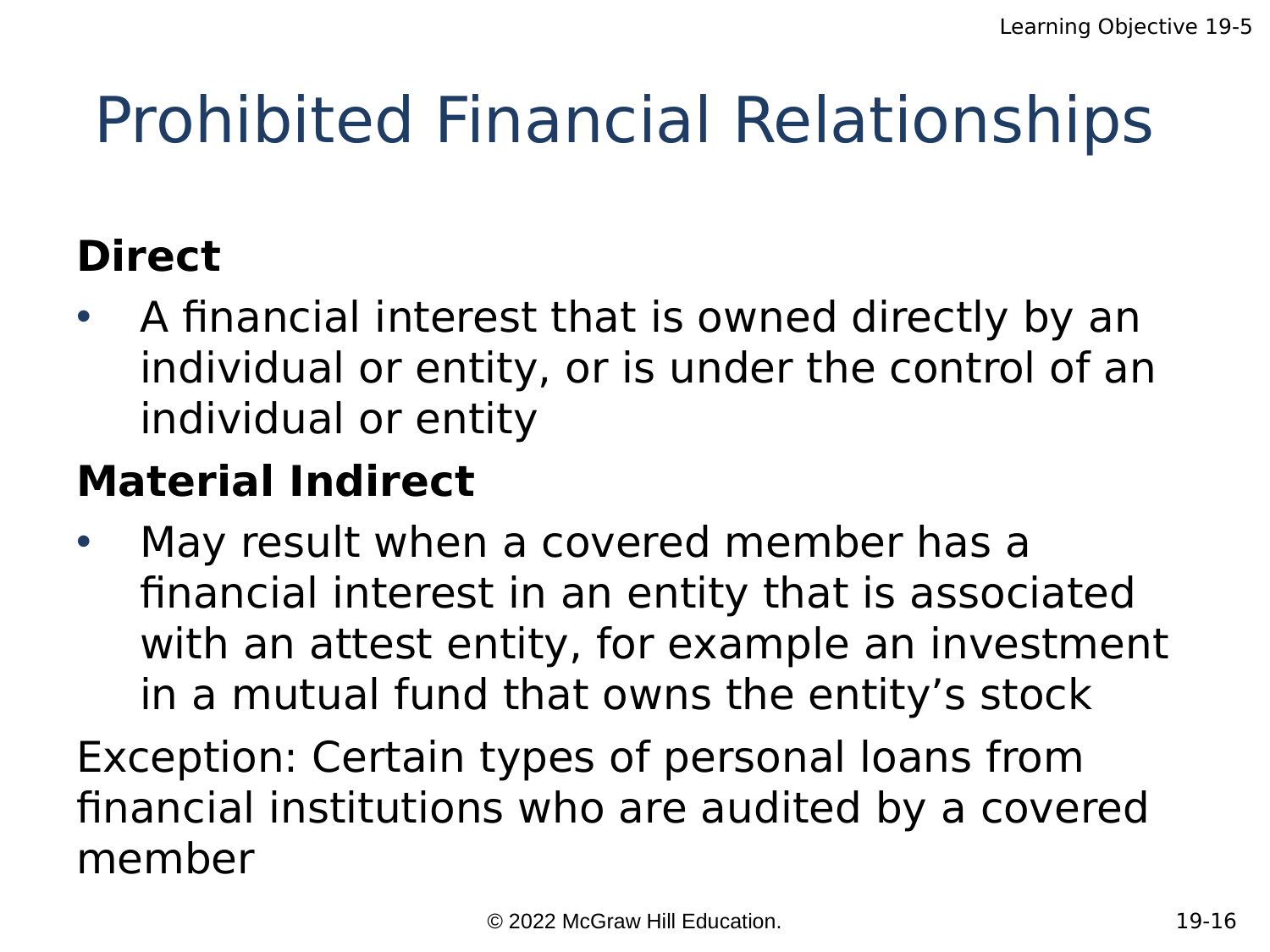

Learning Objective 19-5
# Prohibited Financial Relationships
Direct
A financial interest that is owned directly by an individual or entity, or is under the control of an individual or entity
Material Indirect
May result when a covered member has a financial interest in an entity that is associated with an attest entity, for example an investment in a mutual fund that owns the entity’s stock
Exception: Certain types of personal loans from financial institutions who are audited by a covered member